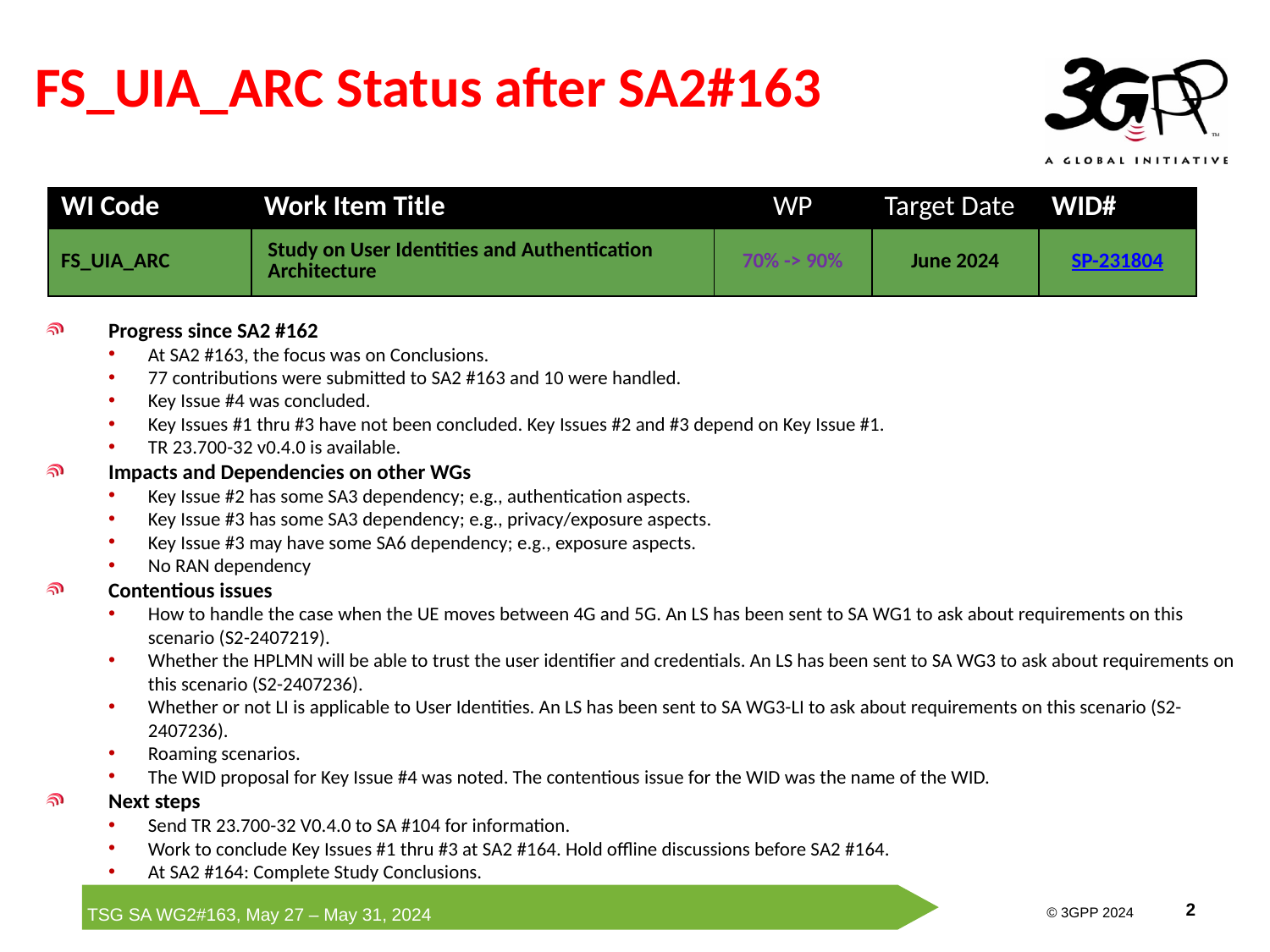

# FS_UIA_ARC Status after SA2#163
| WI Code | Work Item Title | WP | Target Date | WID# |
| --- | --- | --- | --- | --- |
| FS\_UIA\_ARC | Study on User Identities and Authentication Architecture | 70% -> 90% | June 2024 | SP-231804 |
Progress since SA2 #162
At SA2 #163, the focus was on Conclusions.
77 contributions were submitted to SA2 #163 and 10 were handled.
Key Issue #4 was concluded.
Key Issues #1 thru #3 have not been concluded. Key Issues #2 and #3 depend on Key Issue #1.
TR 23.700-32 v0.4.0 is available.
Impacts and Dependencies on other WGs
Key Issue #2 has some SA3 dependency; e.g., authentication aspects.
Key Issue #3 has some SA3 dependency; e.g., privacy/exposure aspects.
Key Issue #3 may have some SA6 dependency; e.g., exposure aspects.
No RAN dependency
Contentious issues
How to handle the case when the UE moves between 4G and 5G. An LS has been sent to SA WG1 to ask about requirements on this scenario (S2-2407219).
Whether the HPLMN will be able to trust the user identifier and credentials. An LS has been sent to SA WG3 to ask about requirements on this scenario (S2-2407236).
Whether or not LI is applicable to User Identities. An LS has been sent to SA WG3-LI to ask about requirements on this scenario (S2-2407236).
Roaming scenarios.
The WID proposal for Key Issue #4 was noted. The contentious issue for the WID was the name of the WID.
Next steps
Send TR 23.700-32 V0.4.0 to SA #104 for information.
Work to conclude Key Issues #1 thru #3 at SA2 #164. Hold offline discussions before SA2 #164.
At SA2 #164: Complete Study Conclusions.